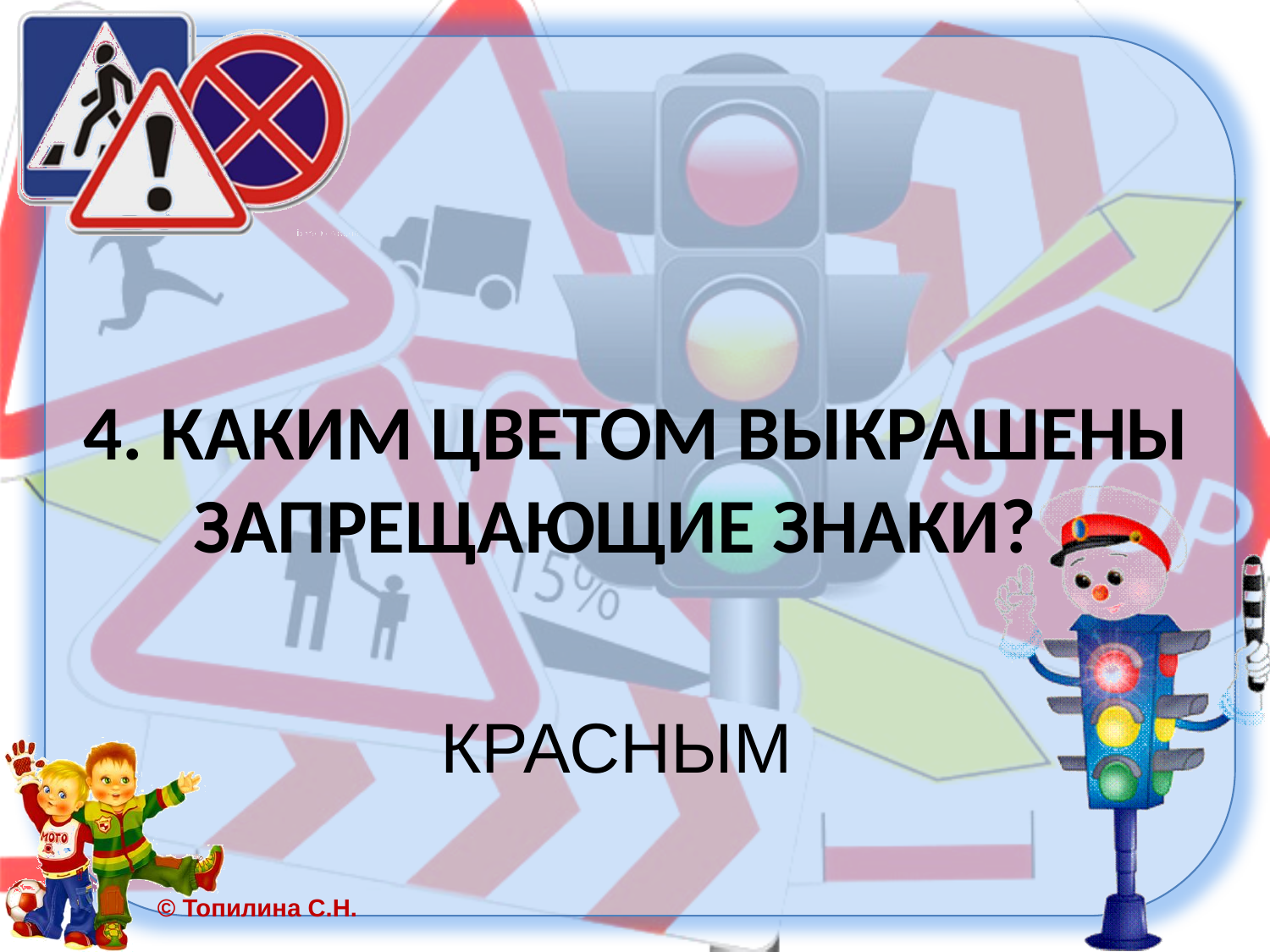

#
4. КАКИМ ЦВЕТОМ ВЫКРАШЕНЫ ЗАПРЕЩАЮЩИЕ ЗНАКИ?
КРАСНЫМ